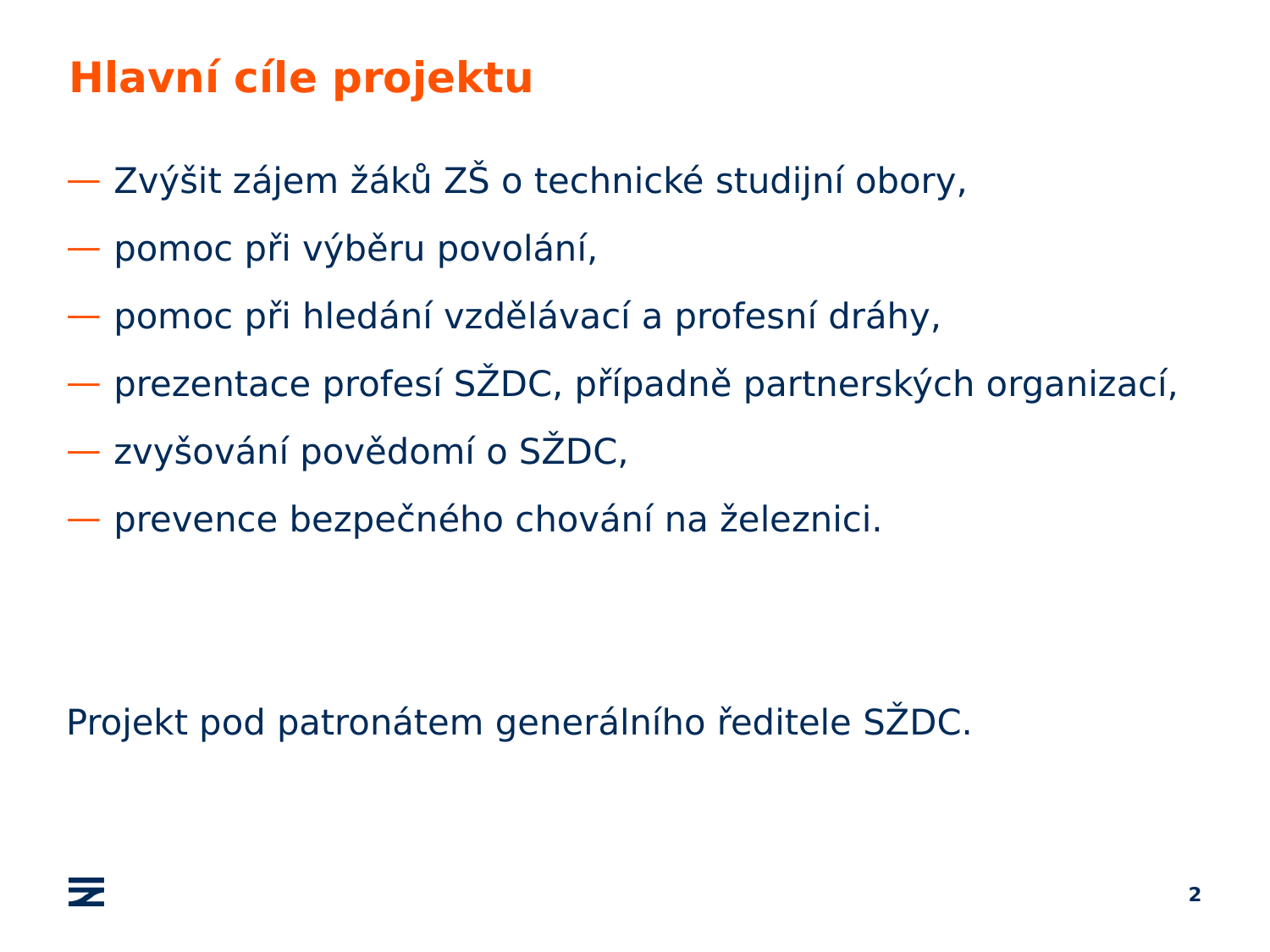

# Hlavní cíle projektu
Zvýšit zájem žáků ZŠ o technické studijní obory,
pomoc při výběru povolání,
pomoc při hledání vzdělávací a profesní dráhy,
prezentace profesí SŽDC, případně partnerských organizací,
zvyšování povědomí o SŽDC,
prevence bezpečného chování na železnici.

Projekt pod patronátem generálního ředitele SŽDC.

2